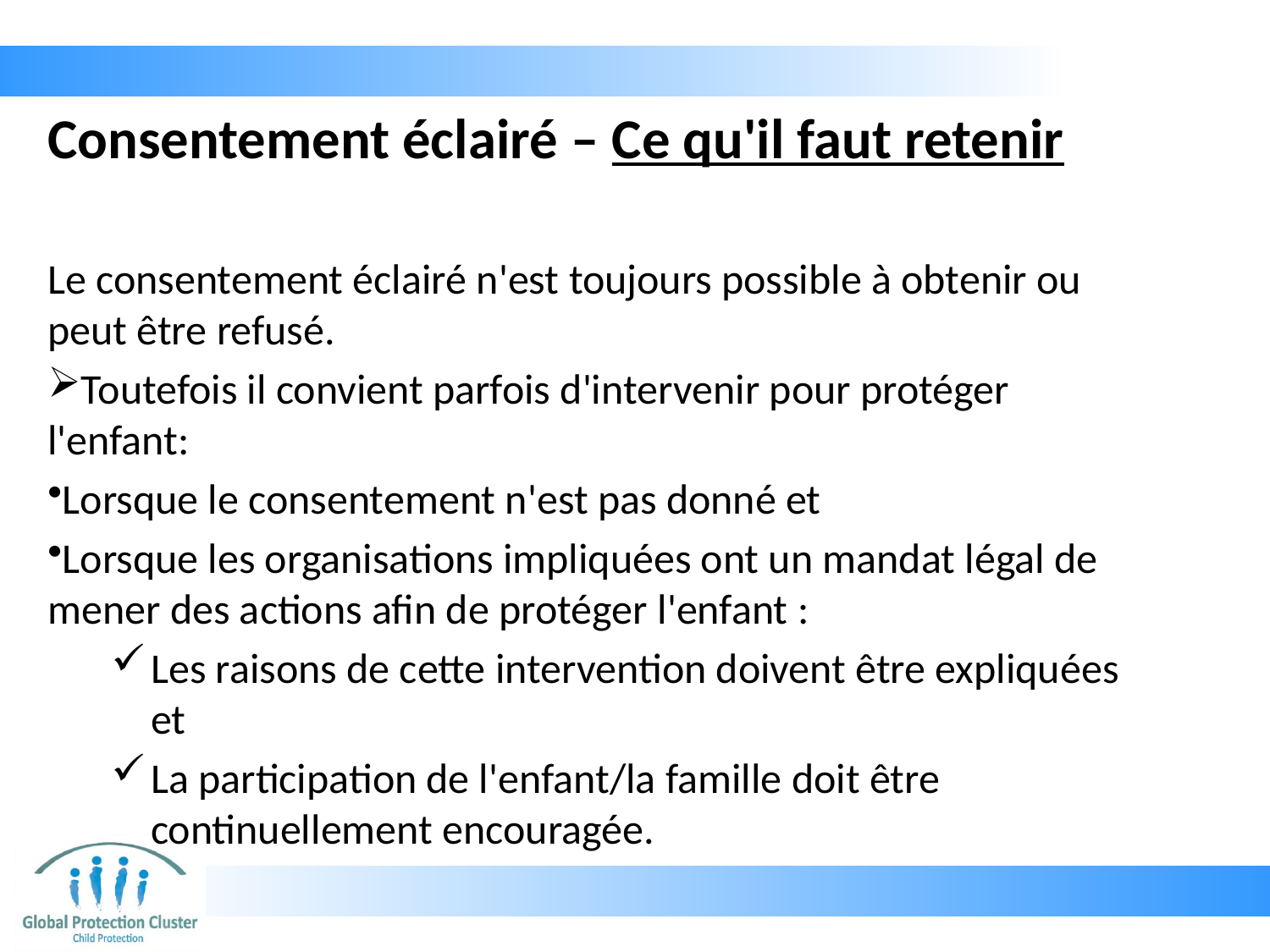

# Consentement éclairé – Ce qu'il faut retenir

Le consentement éclairé n'est toujours possible à obtenir ou peut être refusé.
Toutefois il convient parfois d'intervenir pour protéger l'enfant:
Lorsque le consentement n'est pas donné et
Lorsque les organisations impliquées ont un mandat légal de mener des actions afin de protéger l'enfant :
Les raisons de cette intervention doivent être expliquées et
La participation de l'enfant/la famille doit être continuellement encouragée.